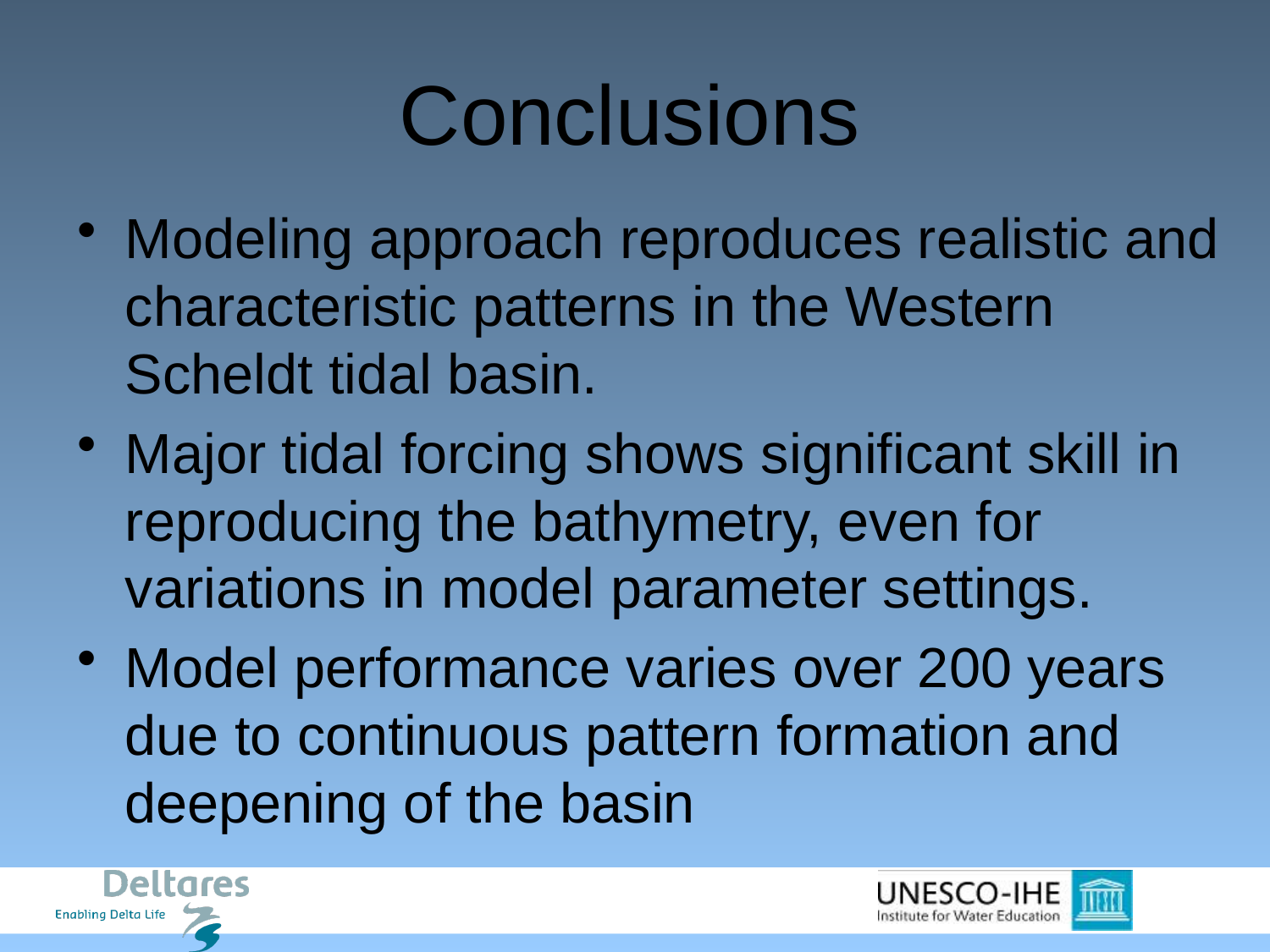

# Conclusions
Modeling approach reproduces realistic and characteristic patterns in the Western Scheldt tidal basin.
Major tidal forcing shows significant skill in reproducing the bathymetry, even for variations in model parameter settings.
Model performance varies over 200 years due to continuous pattern formation and deepening of the basin